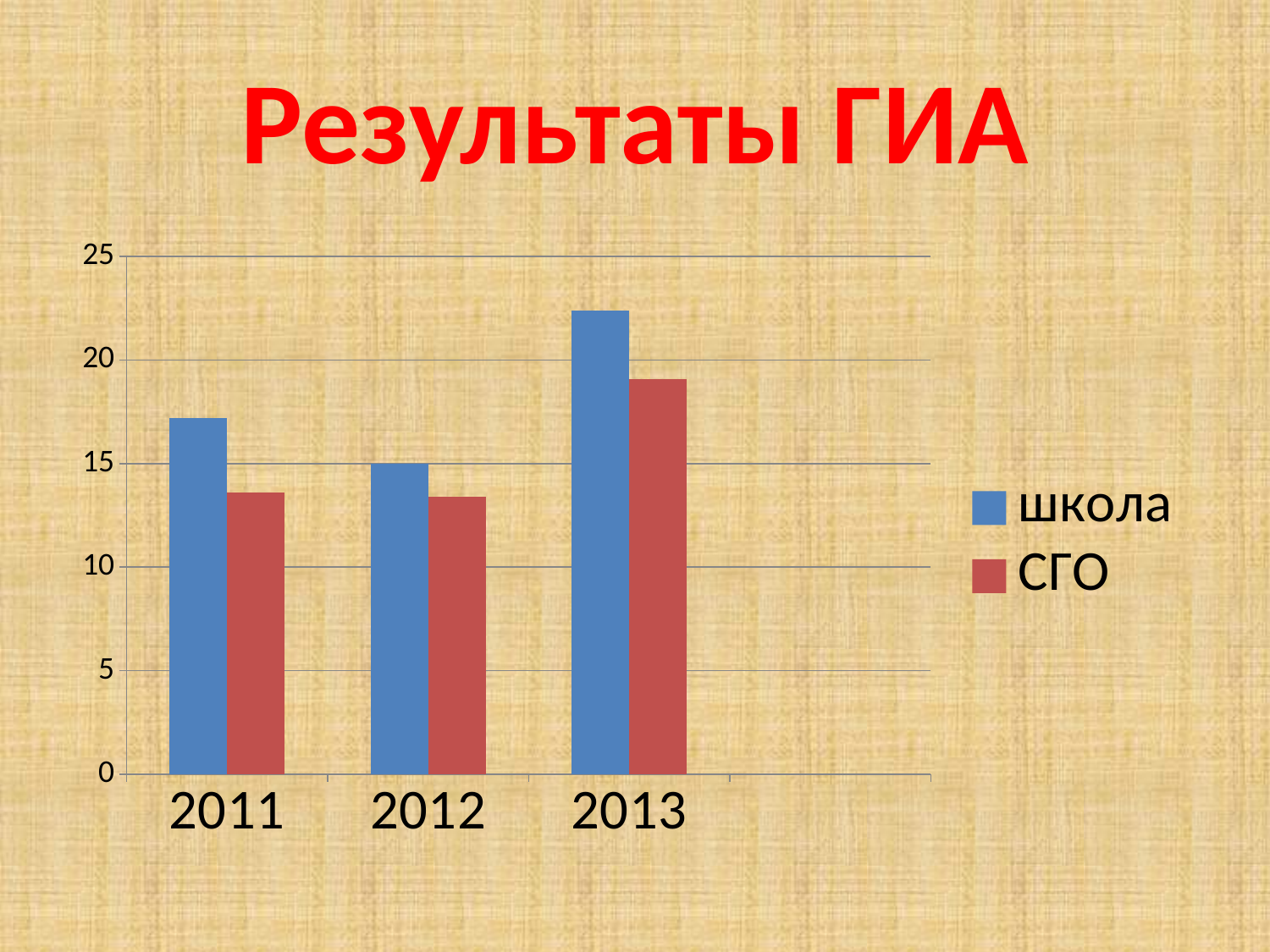

# Результаты ГИА

### Chart

| Category | школа | СГО |
|---|---|---|
| 2011 | 17.2 | 13.6 |
| 2012 | 15.0 | 13.4 |
| 2013 | 22.4 | 19.06 |
|  | None | None |